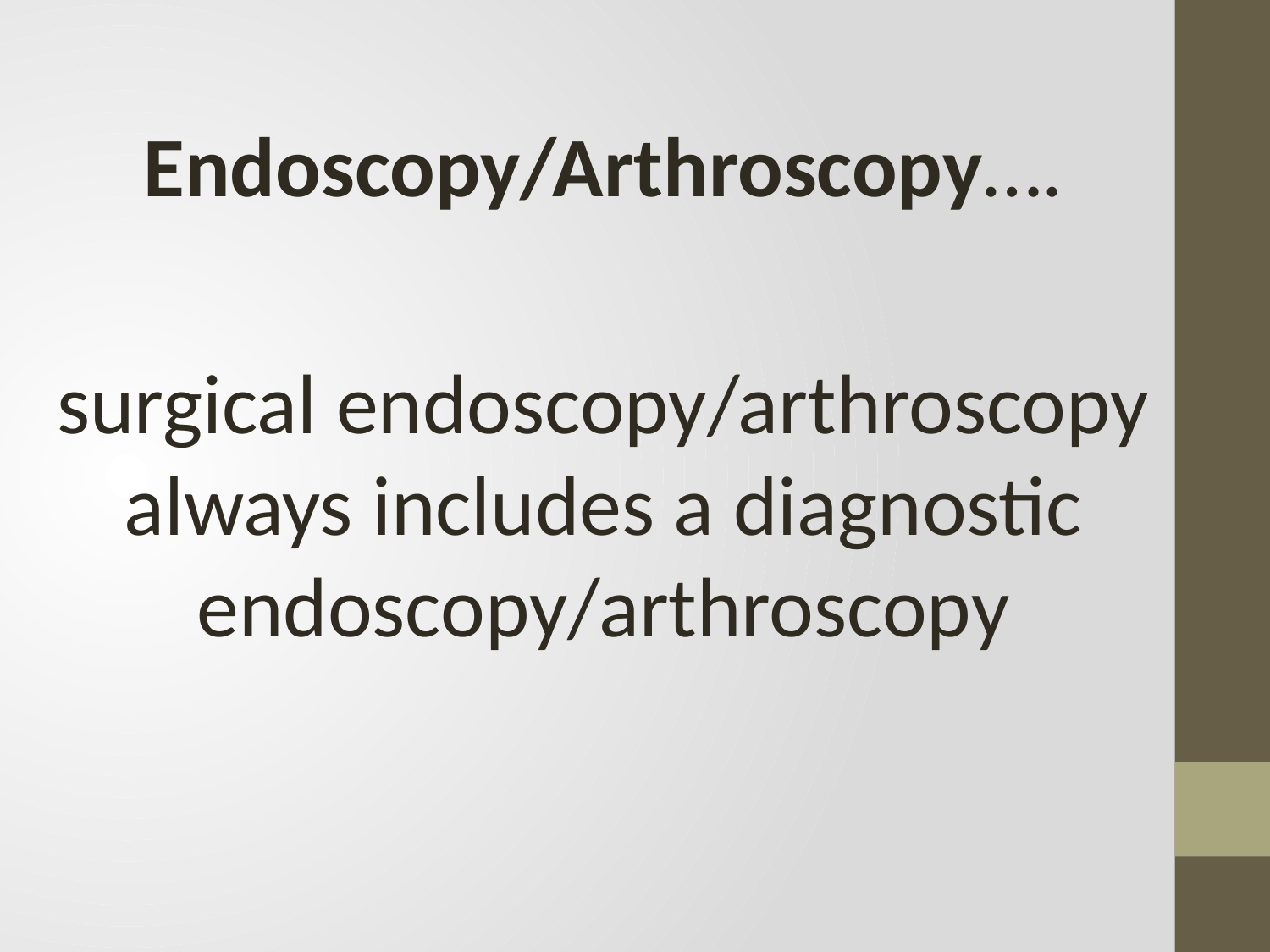

Endoscopy/Arthroscopy….

surgical endoscopy/arthroscopy always includes a diagnostic endoscopy/arthroscopy